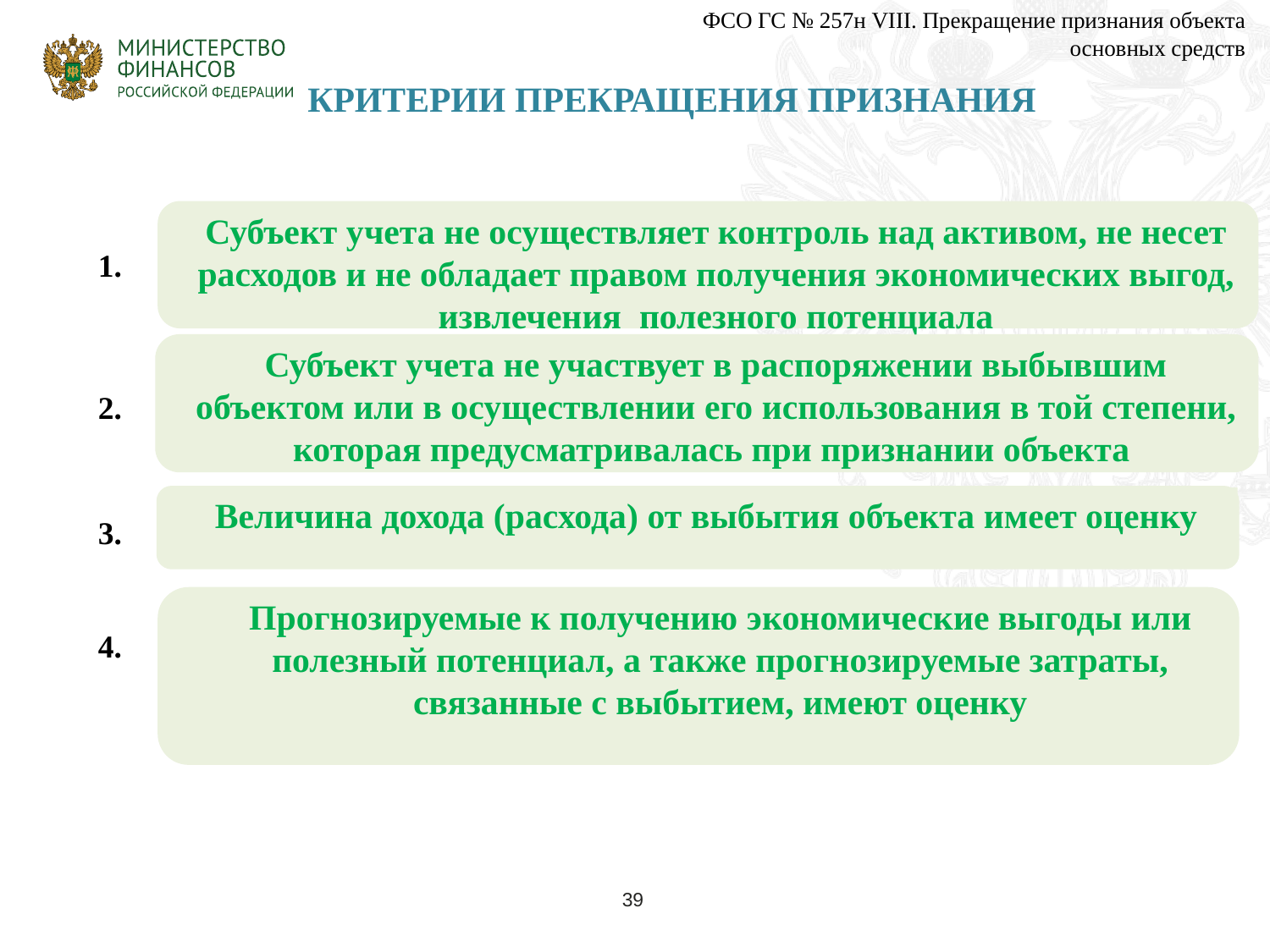

ФСО ГС № 257н VIII. Прекращение признания объекта основных средств
# КРИТЕРИИ ПРЕКРАЩЕНИЯ ПРИЗНАНИЯ

Субъект учета не осуществляет контроль над активом, не несет расходов и не обладает правом получения экономических выгод, извлечения  полезного потенциала
1.

Субъект учета не участвует в распоряжении выбывшим объектом или в осуществлении его использования в той степени, которая предусматривалась при признании объекта
2.

Величина дохода (расхода) от выбытия объекта имеет оценку
3.

Прогнозируемые к получению экономические выгоды или полезный потенциал, а также прогнозируемые затраты, связанные с выбытием, имеют оценку
4.
39